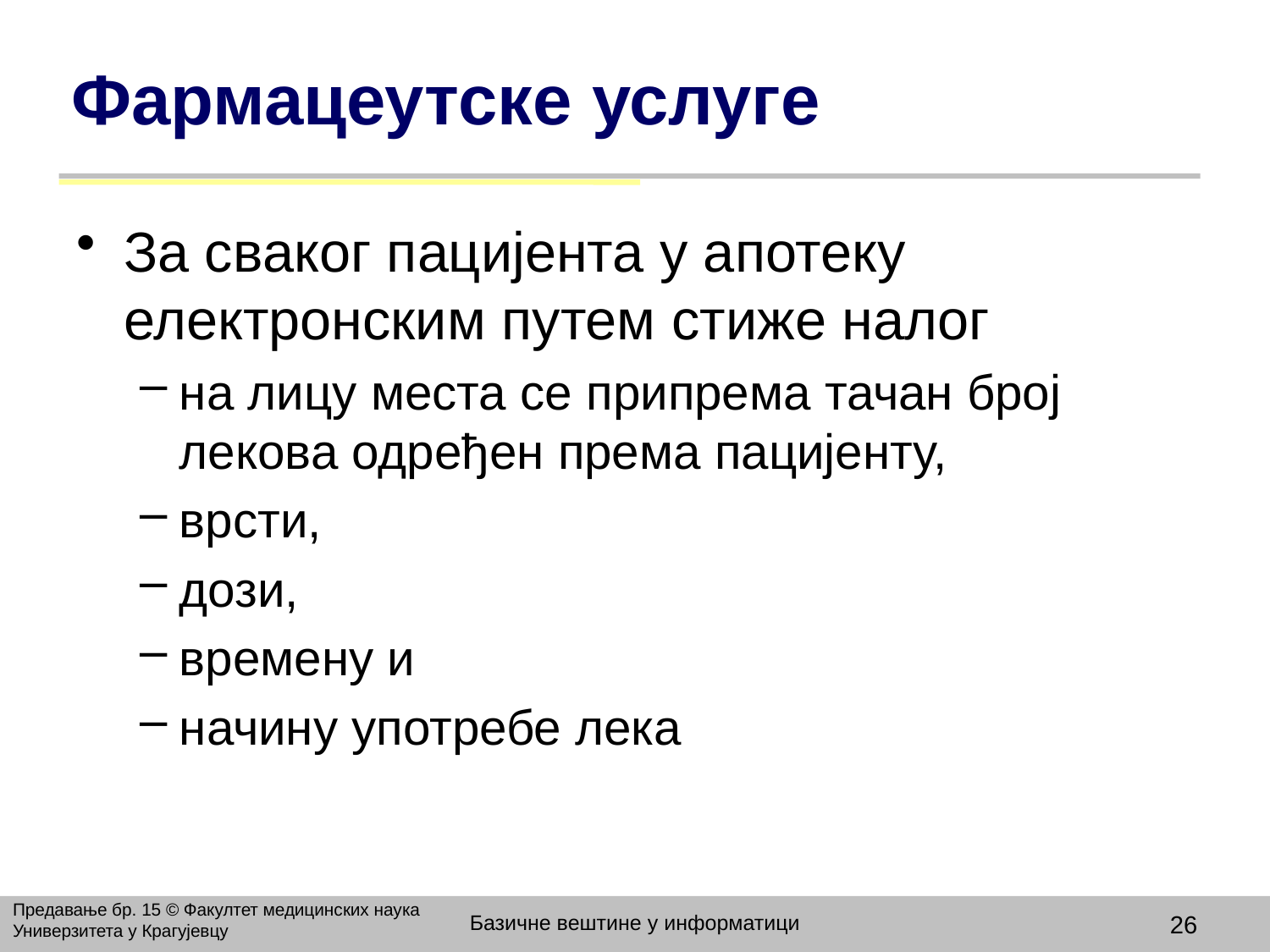

# Фармацеутске услуге
За сваког пацијента у апотеку електронским путем стиже налог
на лицу места се припрема тачан број лекова одређен према пацијенту,
врсти,
дози,
времену и
начину употребе лека
Предавање бр. 15 © Факултет медицинских наука Универзитета у Крагујевцу
Базичне вештине у информатици
26